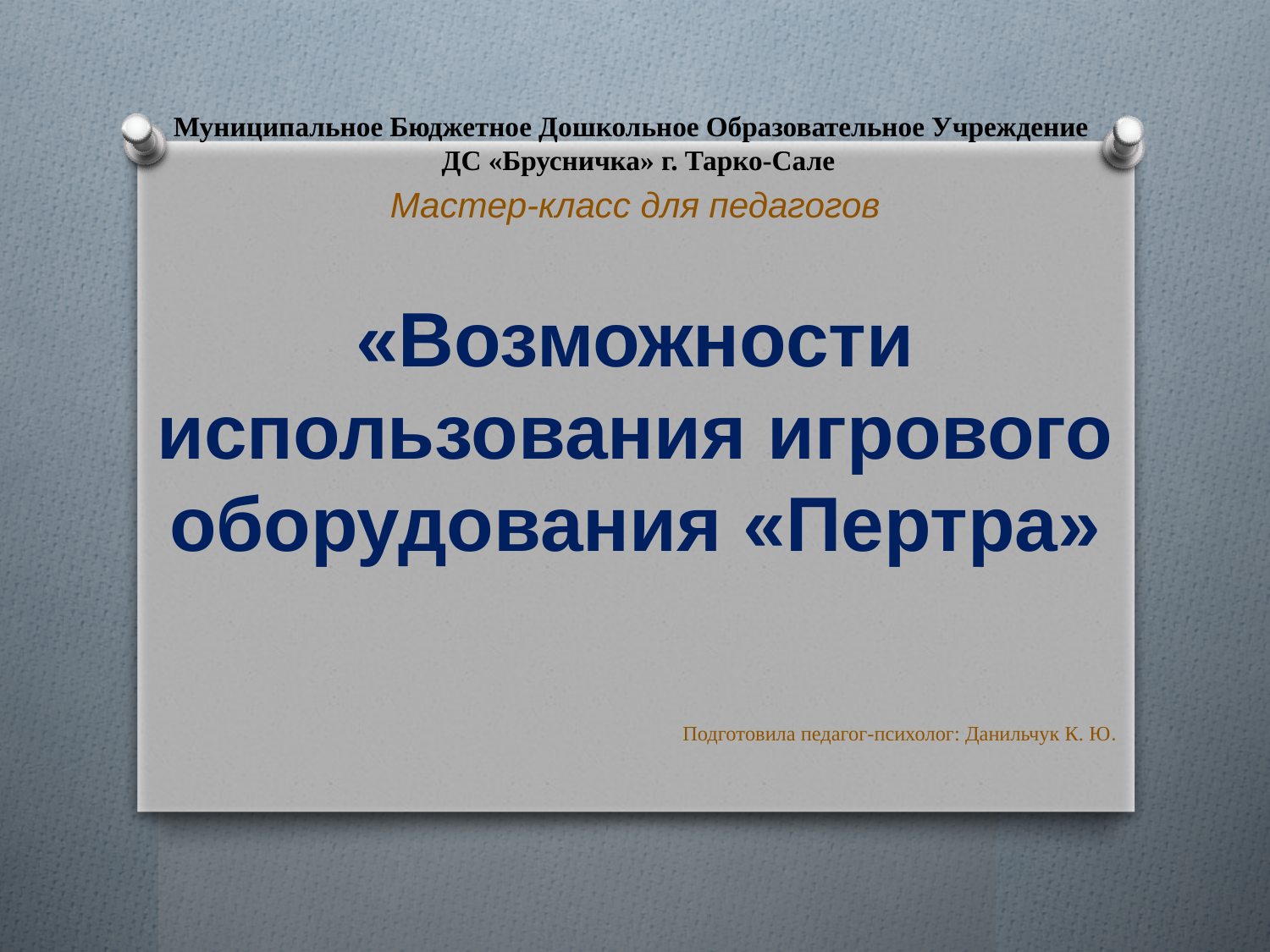

# Муниципальное Бюджетное Дошкольное Образовательное Учреждение ДС «Брусничка» г. Тарко-Сале
Мастер-класс для педагогов

«Возможности использования игрового оборудования «Пертра»

Подготовила педагог-психолог: Данильчук К. Ю.